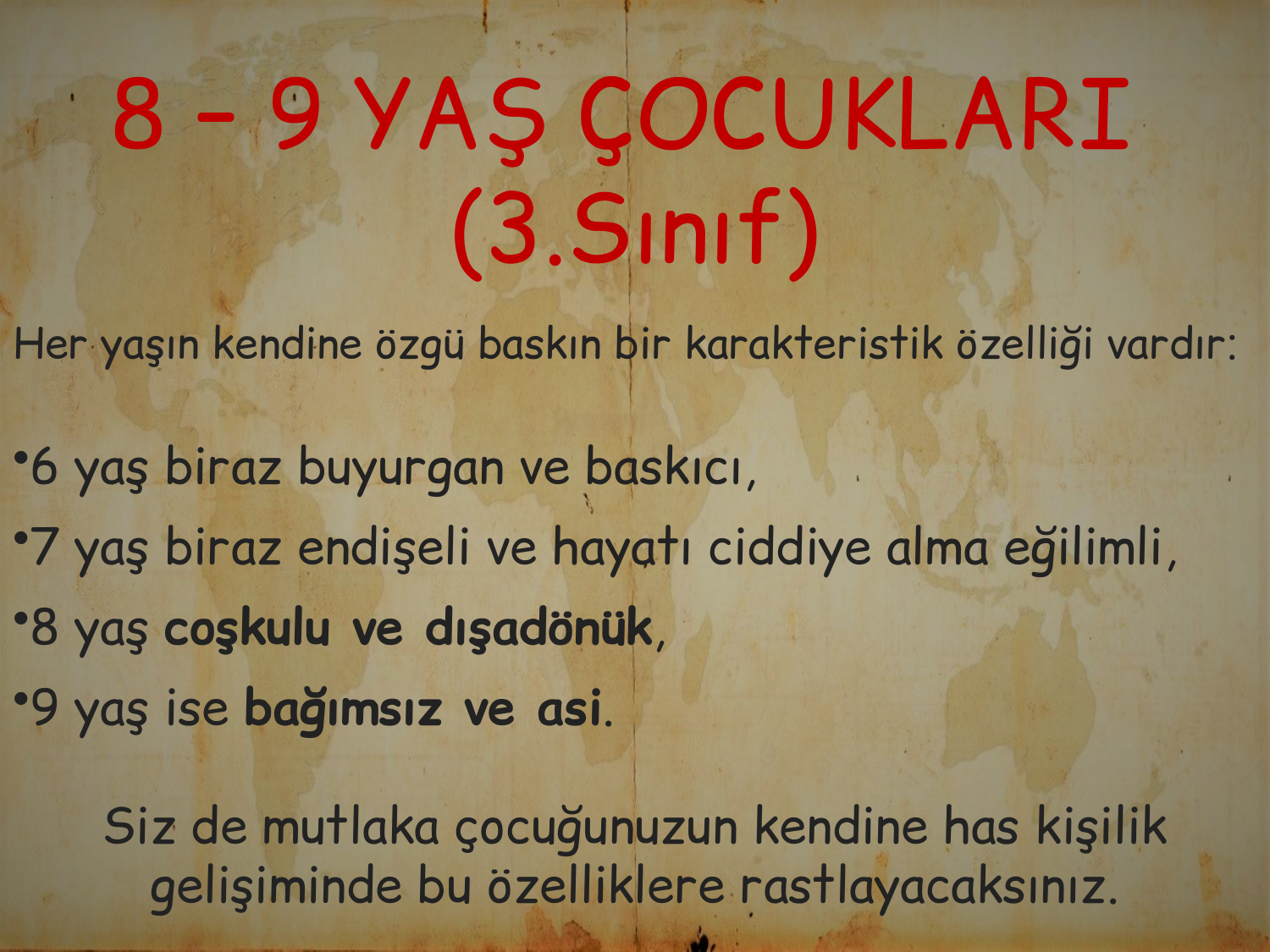

8 – 9 YAŞ ÇOCUKLARI
(3.Sınıf)
Her yaşın kendine özgü baskın bir karakteristik özelliği vardır:

6 yaş biraz buyurgan ve baskıcı,

7 yaş biraz endişeli ve hayatı ciddiye alma eğilimli,

8 yaş coşkulu ve dışadönük,

9 yaş ise bağımsız ve asi.

Siz de mutlaka çocuğunuzun kendine has kişilik gelişiminde bu özelliklere rastlayacaksınız.